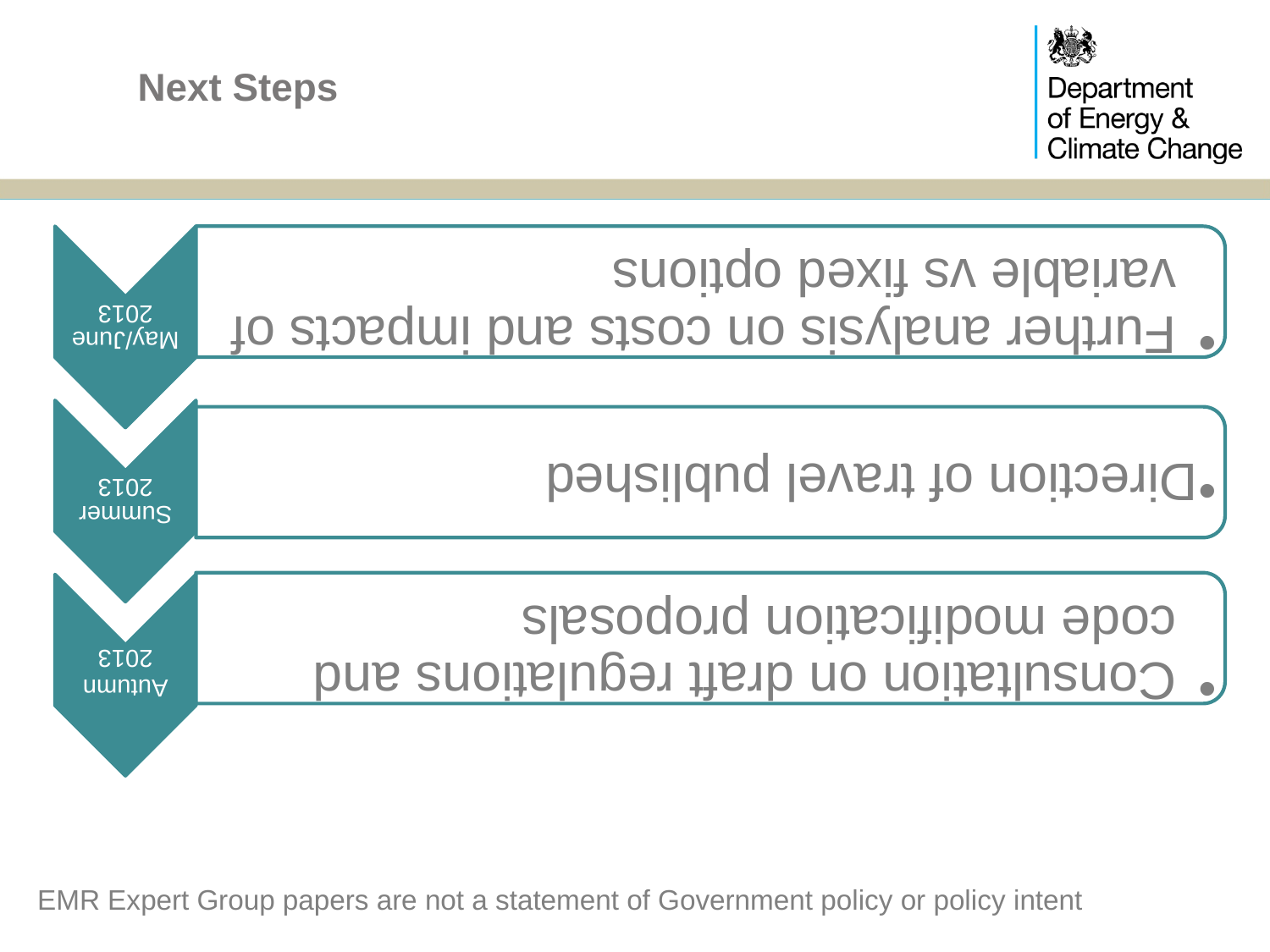

# Next Steps
May/June 2013
Further analysis on costs and impacts of variable vs fixed options
Summer 2013
Direction of travel published
Autumn 2013
Consultation on draft regulations and code modification proposals
EMR Expert Group papers are not a statement of Government policy or policy intent